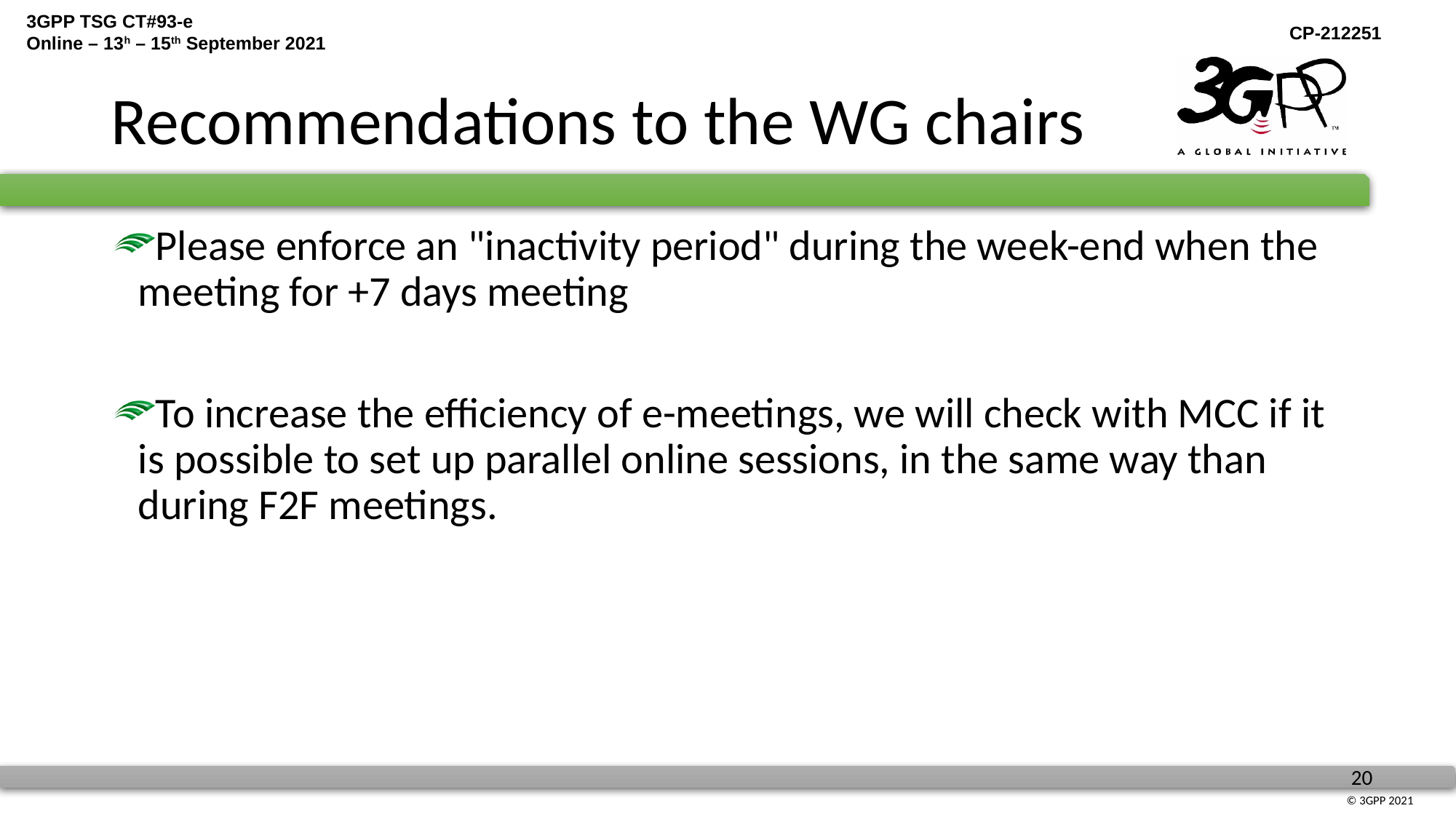

# Recommendations to the WG chairs
Please enforce an "inactivity period" during the week-end when the meeting for +7 days meeting

To increase the efficiency of e-meetings, we will check with MCC if it is possible to set up parallel online sessions, in the same way than during F2F meetings.